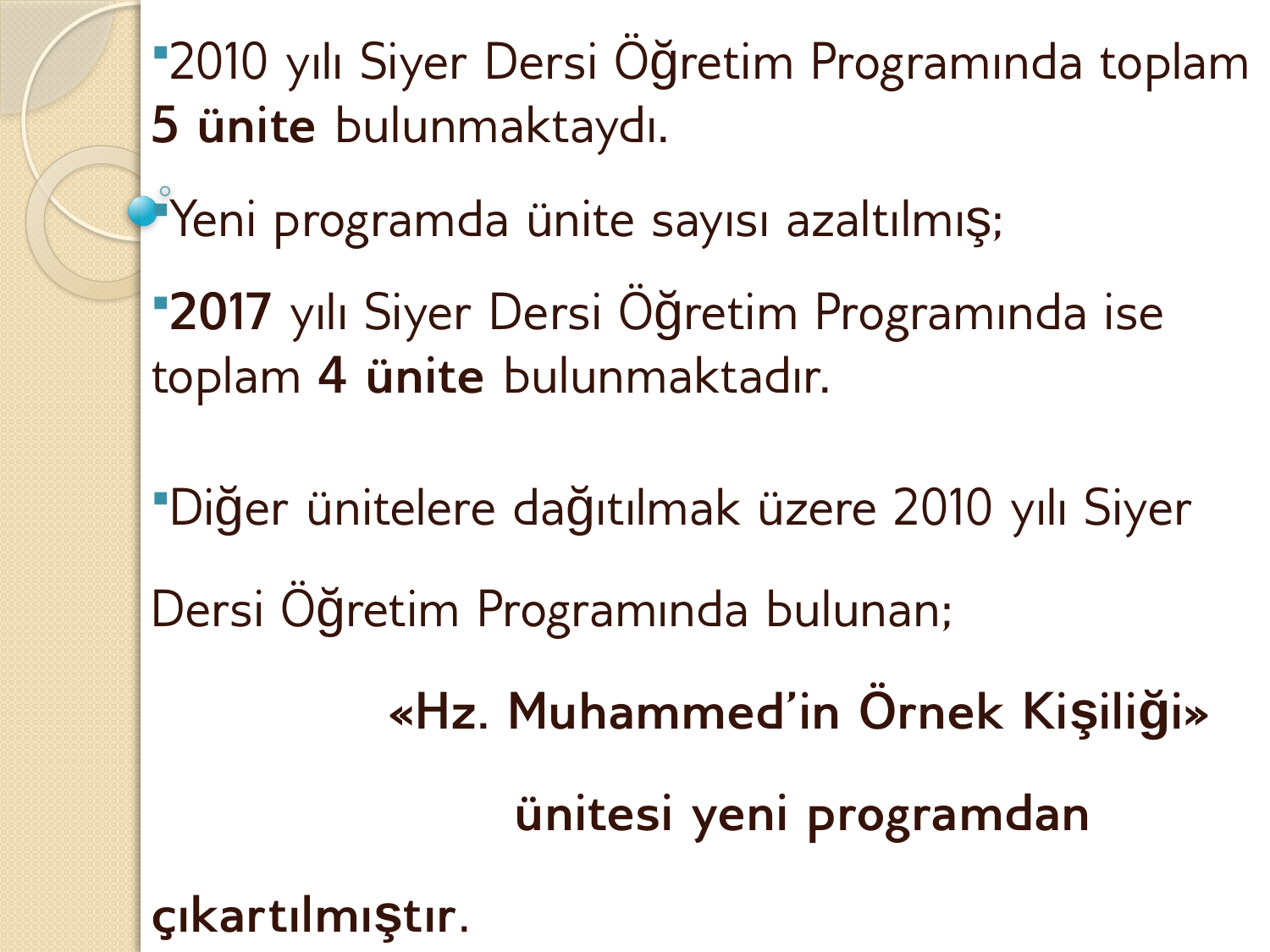

2010 yılı Siyer Dersi Öğretim Programında toplam 5 ünite bulunmaktaydı.
Yeni programda ünite sayısı azaltılmış;
2017 yılı Siyer Dersi Öğretim Programında ise toplam 4 ünite bulunmaktadır.
Diğer ünitelere dağıtılmak üzere 2010 yılı Siyer Dersi Öğretim Programında bulunan;                                   «Hz. Muhammed’in Örnek Kişiliği»                        ünitesi yeni programdan çıkartılmıştır.